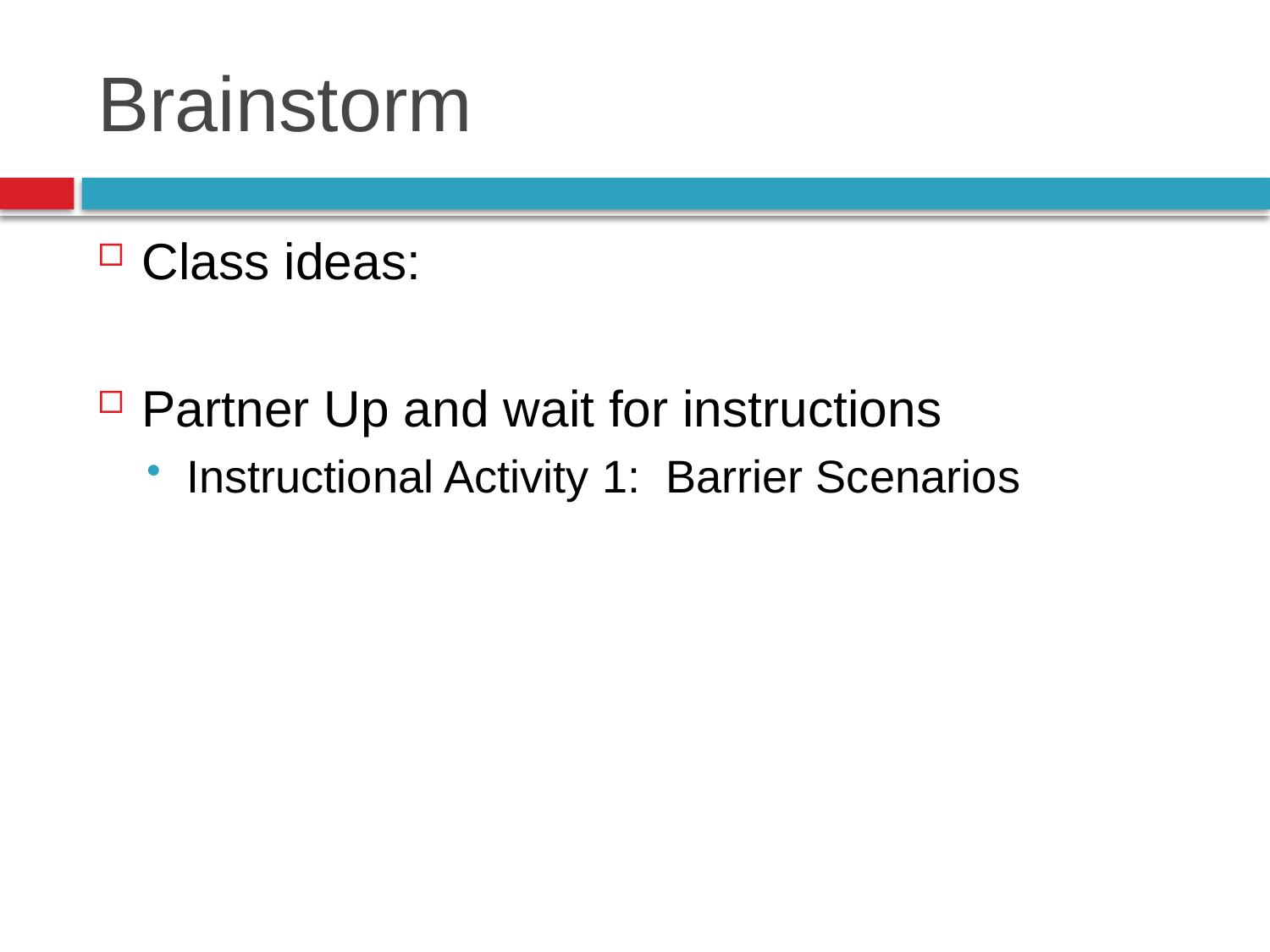

# Brainstorm
Class ideas:

Partner Up and wait for instructions
Instructional Activity 1:  Barrier Scenarios